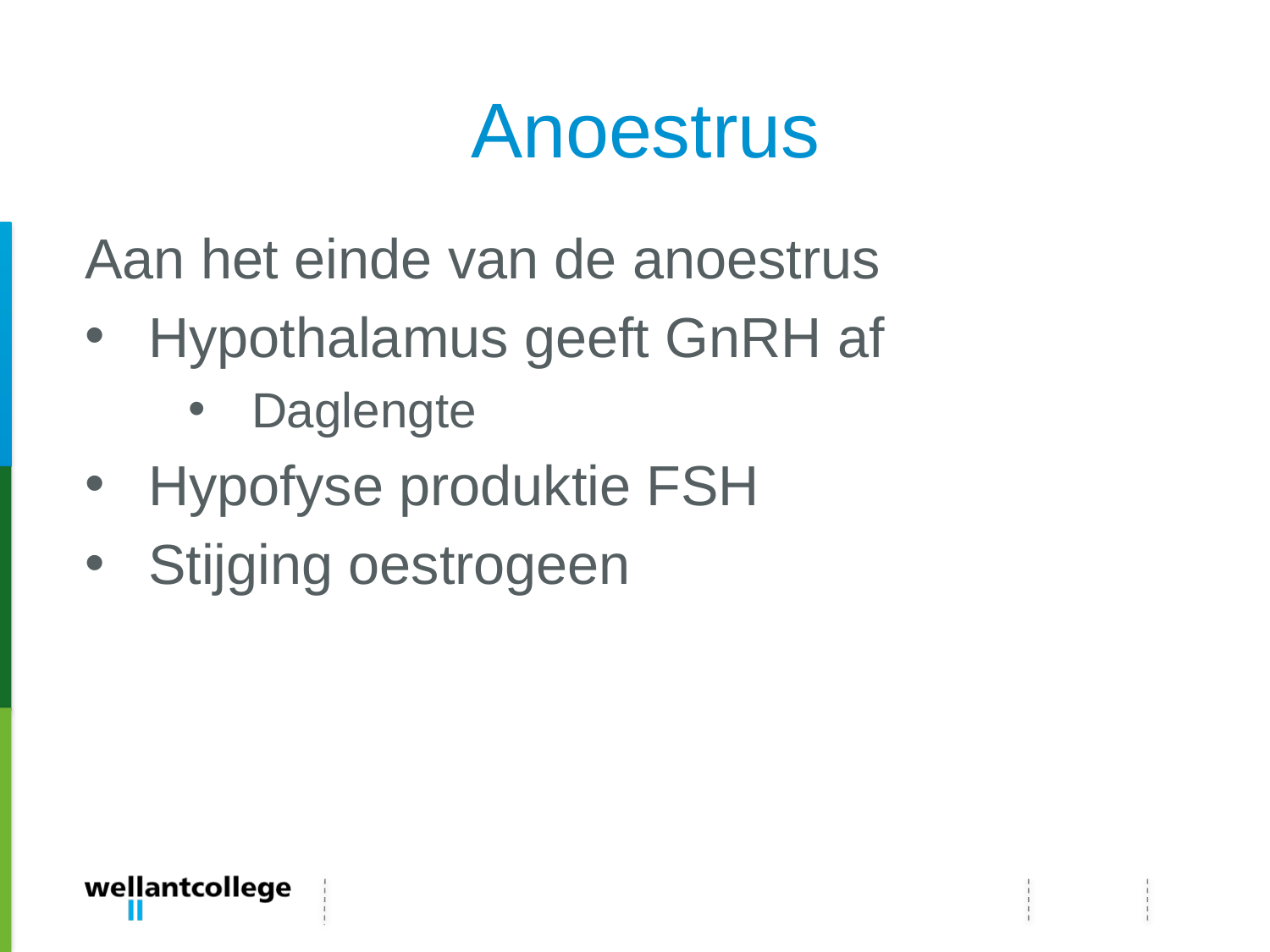

# Anoestrus
Aan het einde van de anoestrus
Hypothalamus geeft GnRH af
Daglengte
Hypofyse produktie FSH
Stijging oestrogeen